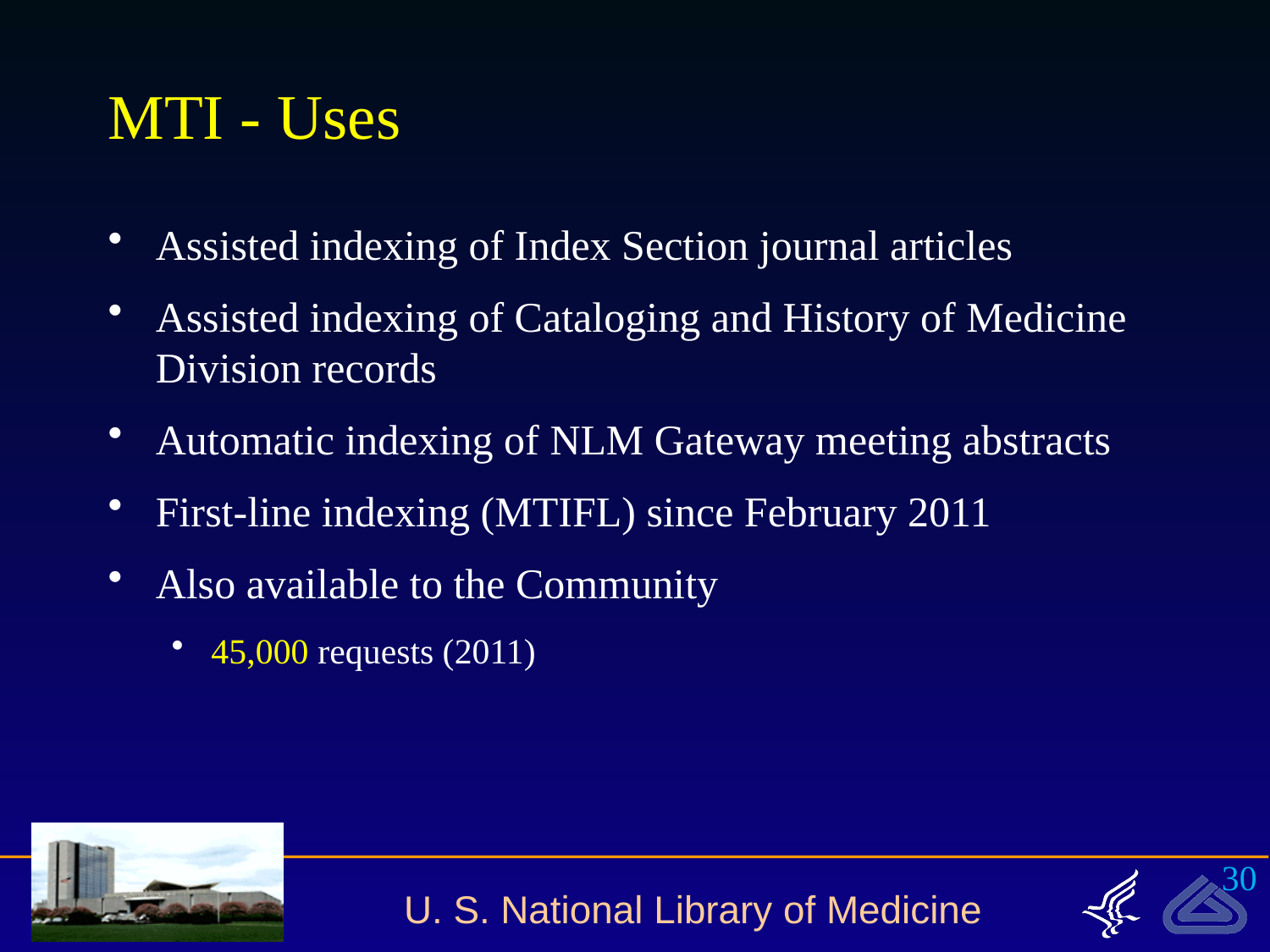

# MTI - Uses
Assisted indexing of Index Section journal articles
Assisted indexing of Cataloging and History of Medicine Division records
Automatic indexing of NLM Gateway meeting abstracts
First-line indexing (MTIFL) since February 2011
Also available to the Community
45,000 requests (2011)
30